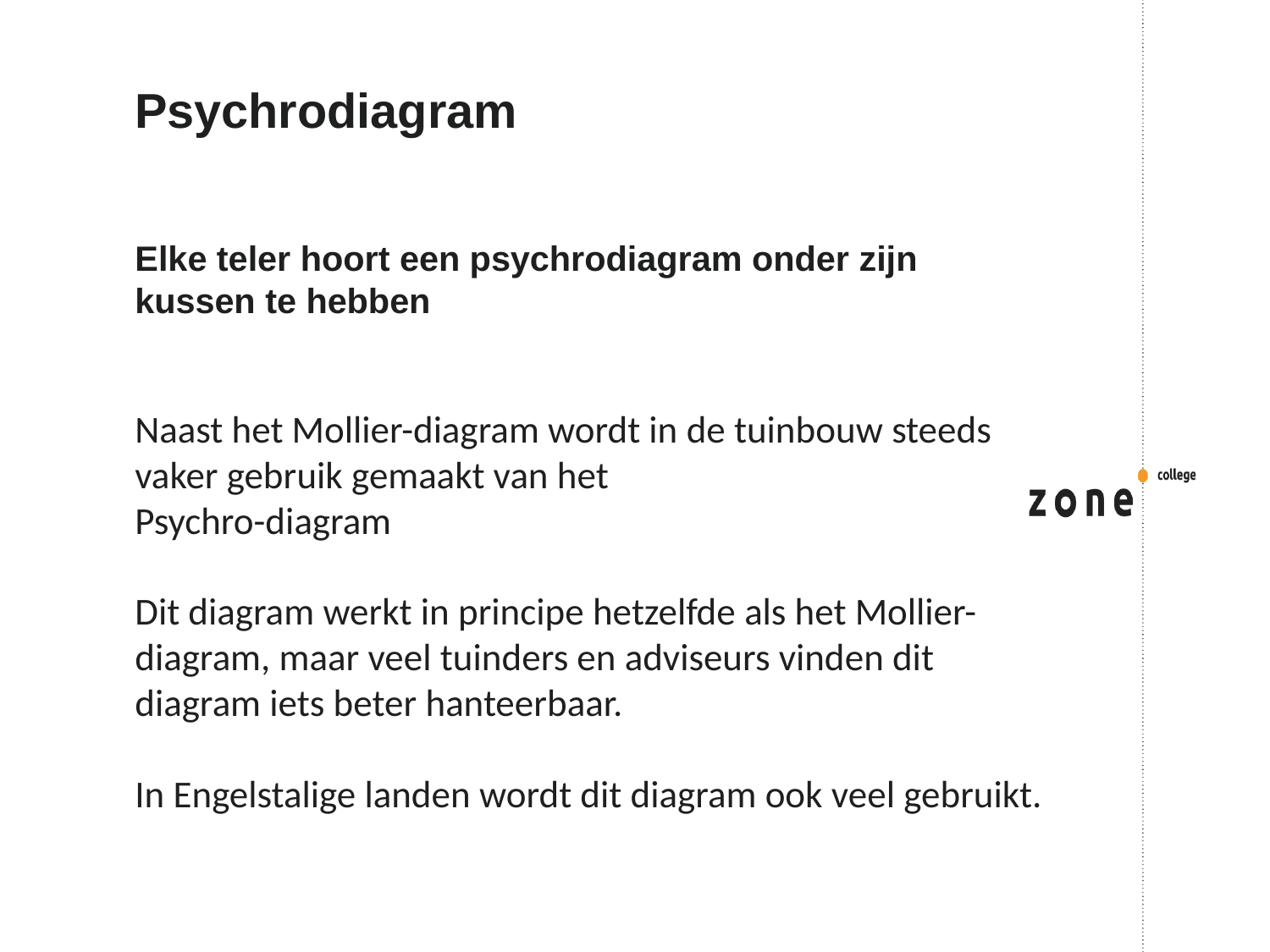

# Psychrodiagram
Elke teler hoort een psychrodiagram onder zijn kussen te hebben

Naast het Mollier-diagram wordt in de tuinbouw steeds vaker gebruik gemaakt van het
Psychro-diagram

Dit diagram werkt in principe hetzelfde als het Mollier-diagram, maar veel tuinders en adviseurs vinden dit diagram iets beter hanteerbaar.

In Engelstalige landen wordt dit diagram ook veel gebruikt.